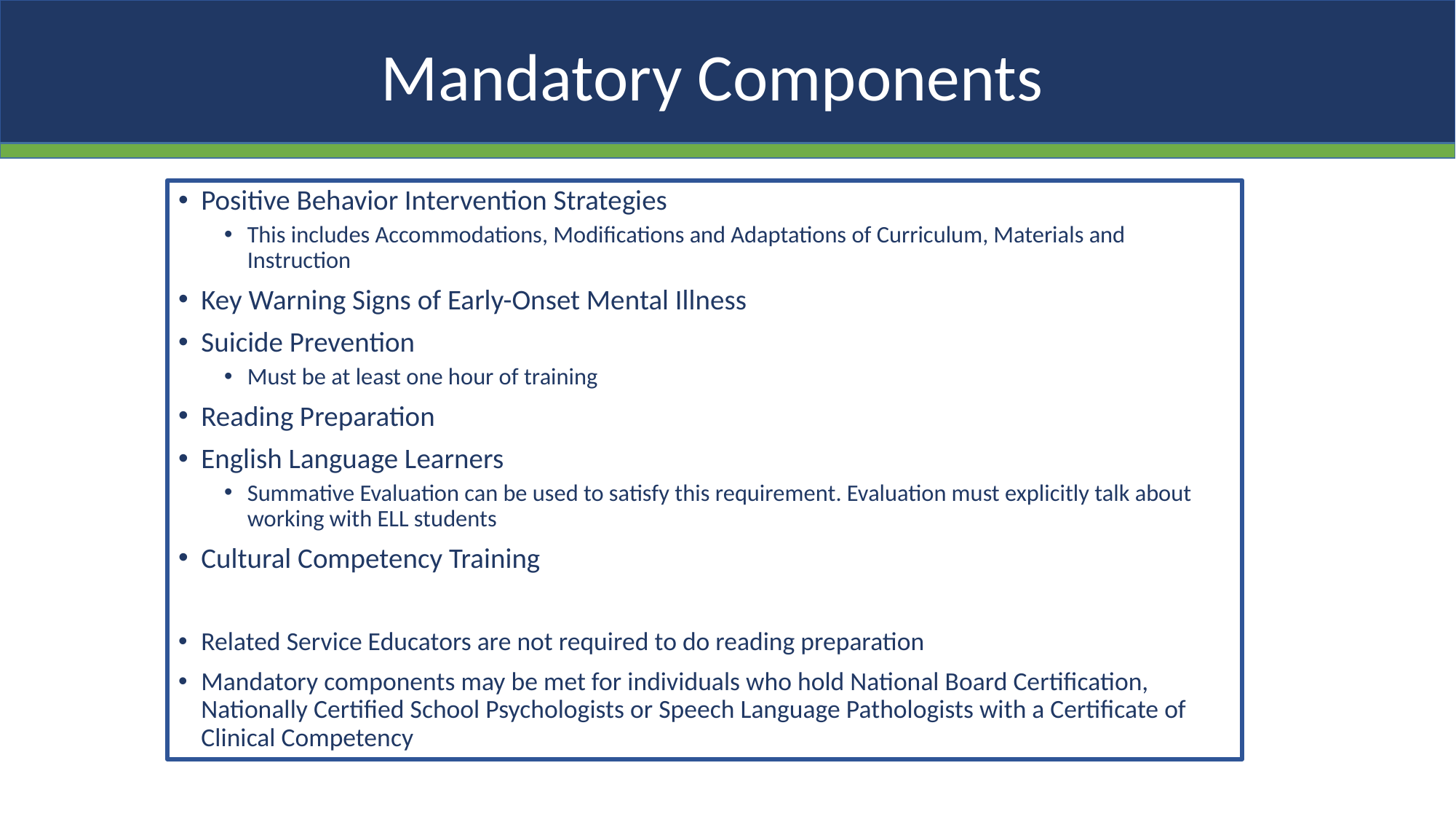

# Mandatory Components

Positive Behavior Intervention Strategies
This includes Accommodations, Modifications and Adaptations of Curriculum, Materials and Instruction
Key Warning Signs of Early-Onset Mental Illness
Suicide Prevention
Must be at least one hour of training
Reading Preparation
English Language Learners
Summative Evaluation can be used to satisfy this requirement. Evaluation must explicitly talk about working with ELL students
Cultural Competency Training

Related Service Educators are not required to do reading preparation
Mandatory components may be met for individuals who hold National Board Certification, Nationally Certified School Psychologists or Speech Language Pathologists with a Certificate of Clinical Competency